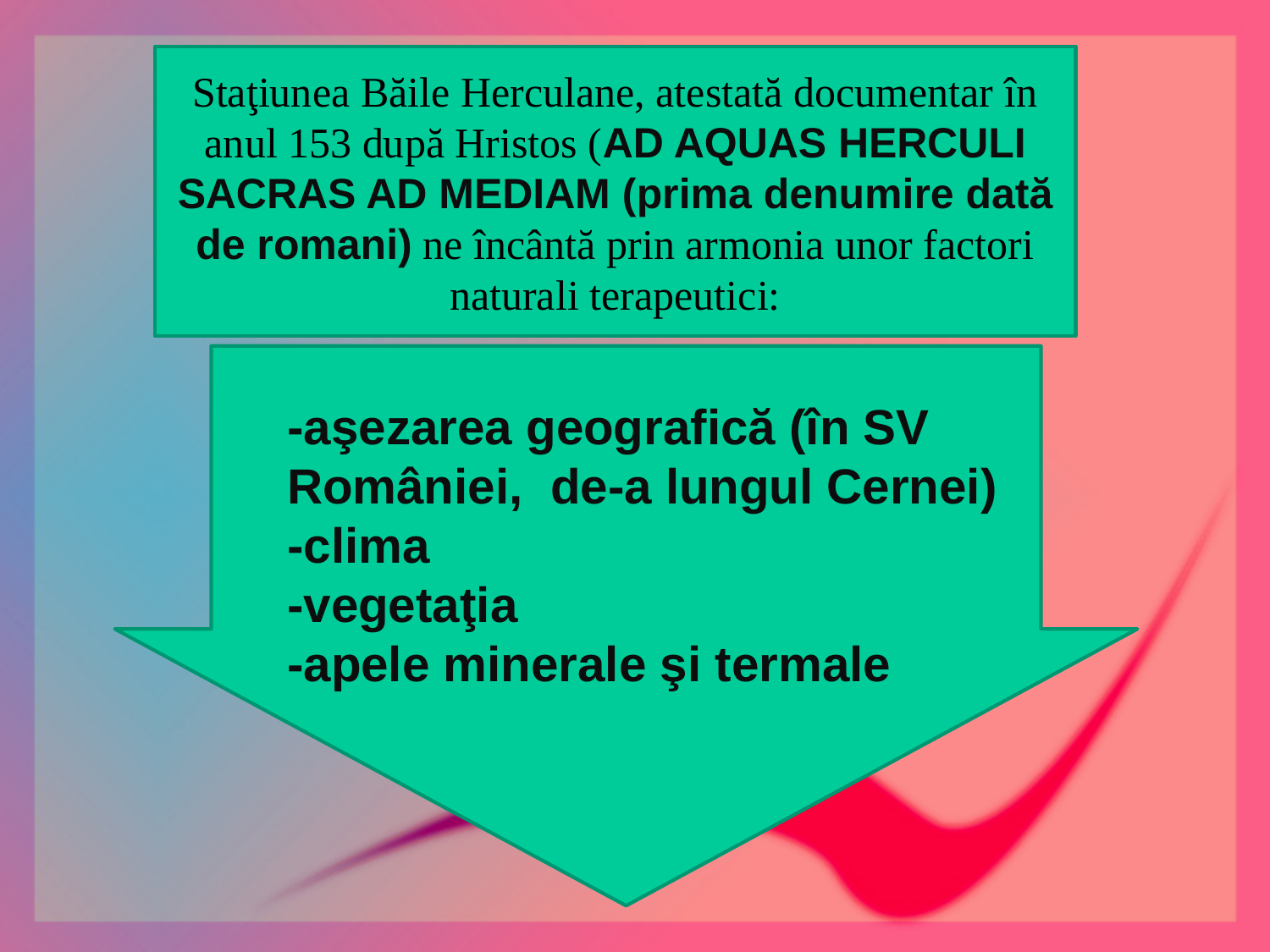

Staţiunea Băile Herculane, atestată documentar în anul 153 după Hristos (AD AQUAS HERCULI SACRAS AD MEDIAM (prima denumire dată de romani) ne încântă prin armonia unor factori naturali terapeutici:

-aşezarea geografică (în SV României,  de-a lungul Cernei)
-clima
-vegetaţia
-apele minerale şi termale